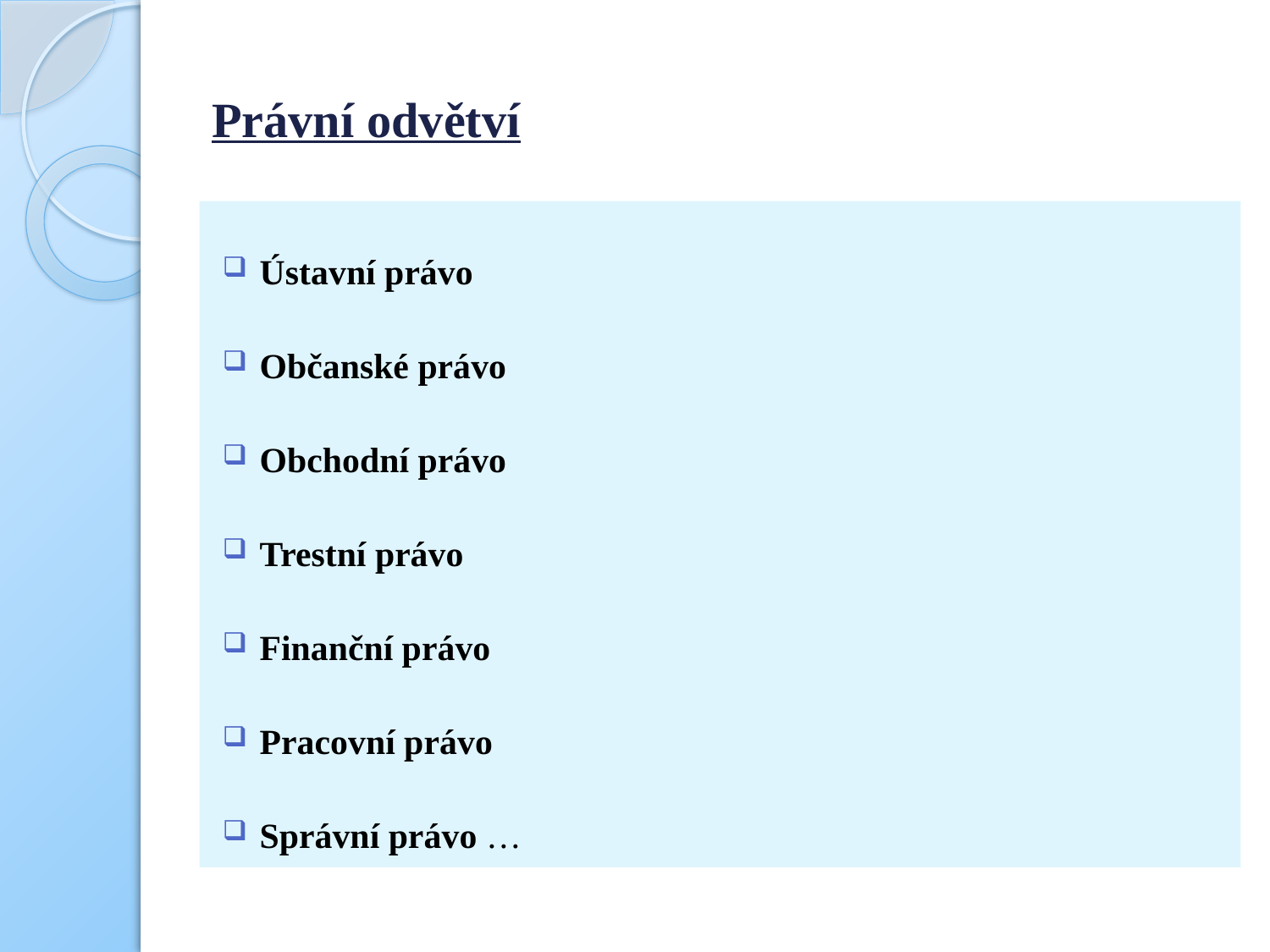

# Právní odvětví
Ústavní právo
Občanské právo
Obchodní právo
Trestní právo
Finanční právo
Pracovní právo
Správní právo …